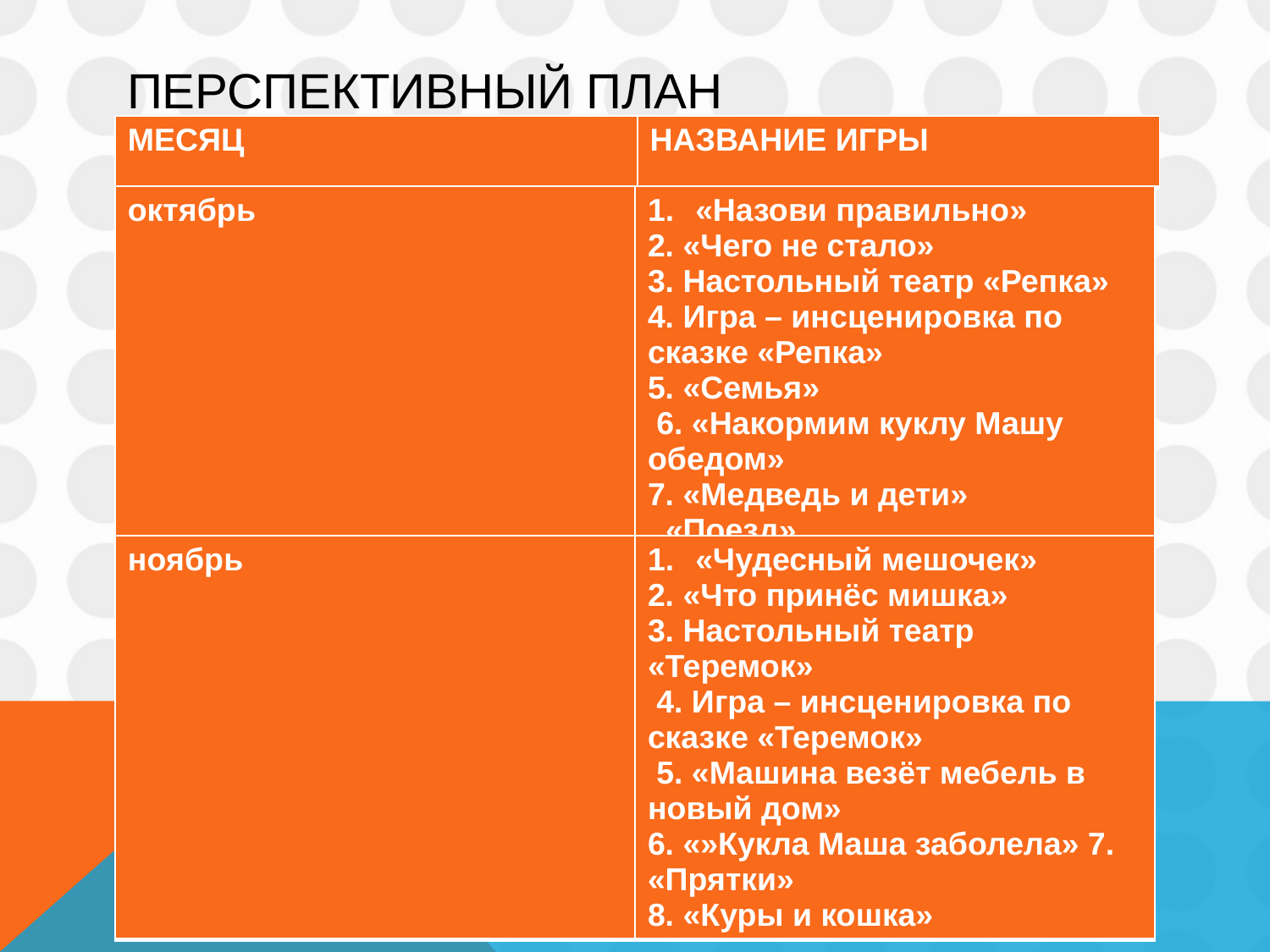

# перспективный ПЛАН
| МЕСЯЦ | НАЗВАНИЕ ИГРЫ |
| --- | --- |
| октябрь | «Назови правильно» 2. «Чего не стало» 3. Настольный театр «Репка» 4. Игра – инсценировка по сказке «Репка» 5. «Семья» 6. «Накормим куклу Машу обедом» 7. «Медведь и дети» «Поезд» |
| --- | --- |
| ноябрь | «Чудесный мешочек» 2. «Что принёс мишка» 3. Настольный театр «Теремок» 4. Игра – инсценировка по сказке «Теремок» 5. «Машина везёт мебель в новый дом» 6. «»Кукла Маша заболела» 7. «Прятки» 8. «Куры и кошка» |
| --- | --- |